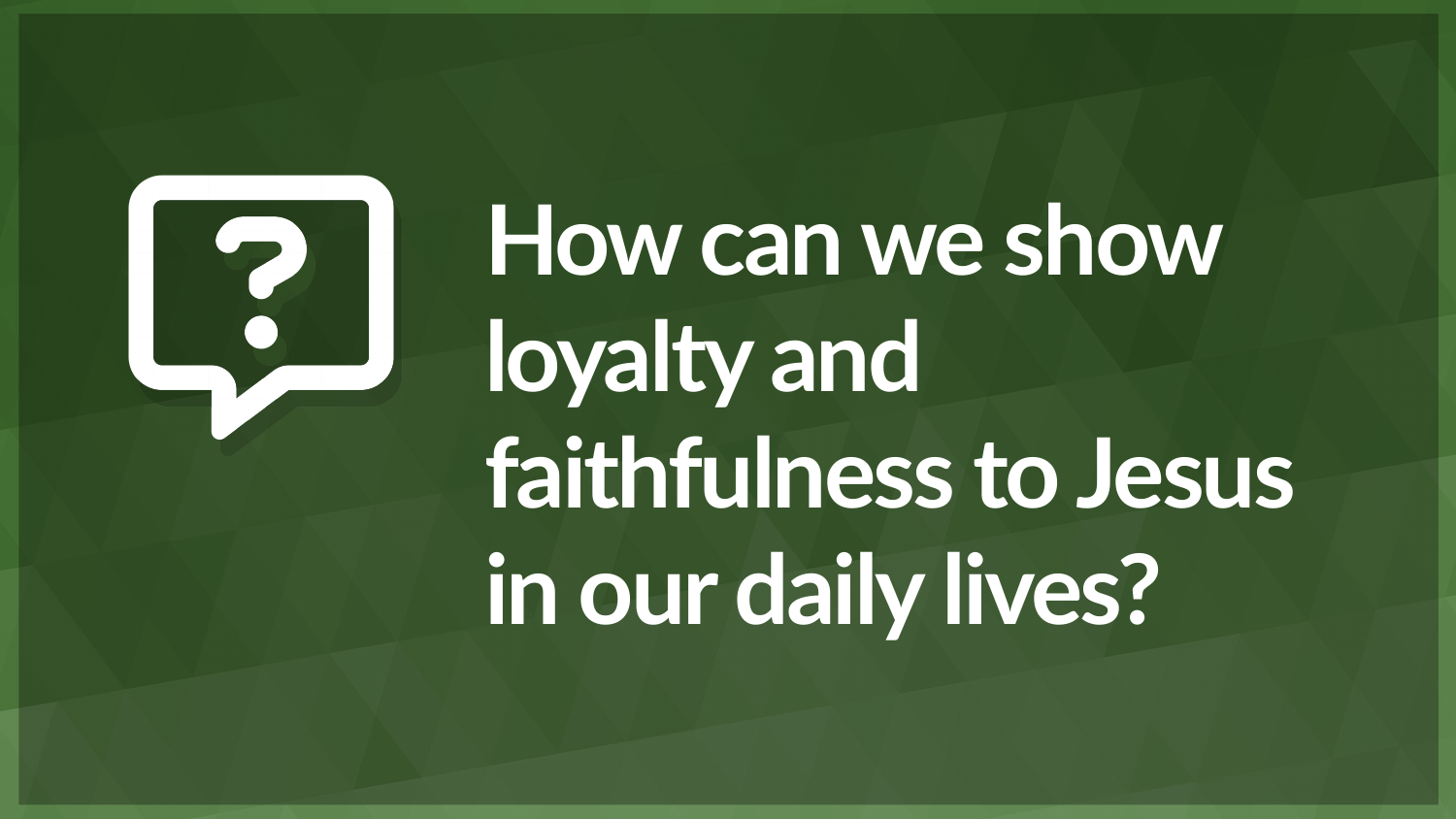

# How can we show loyalty and faithfulness to Jesus in our daily lives?